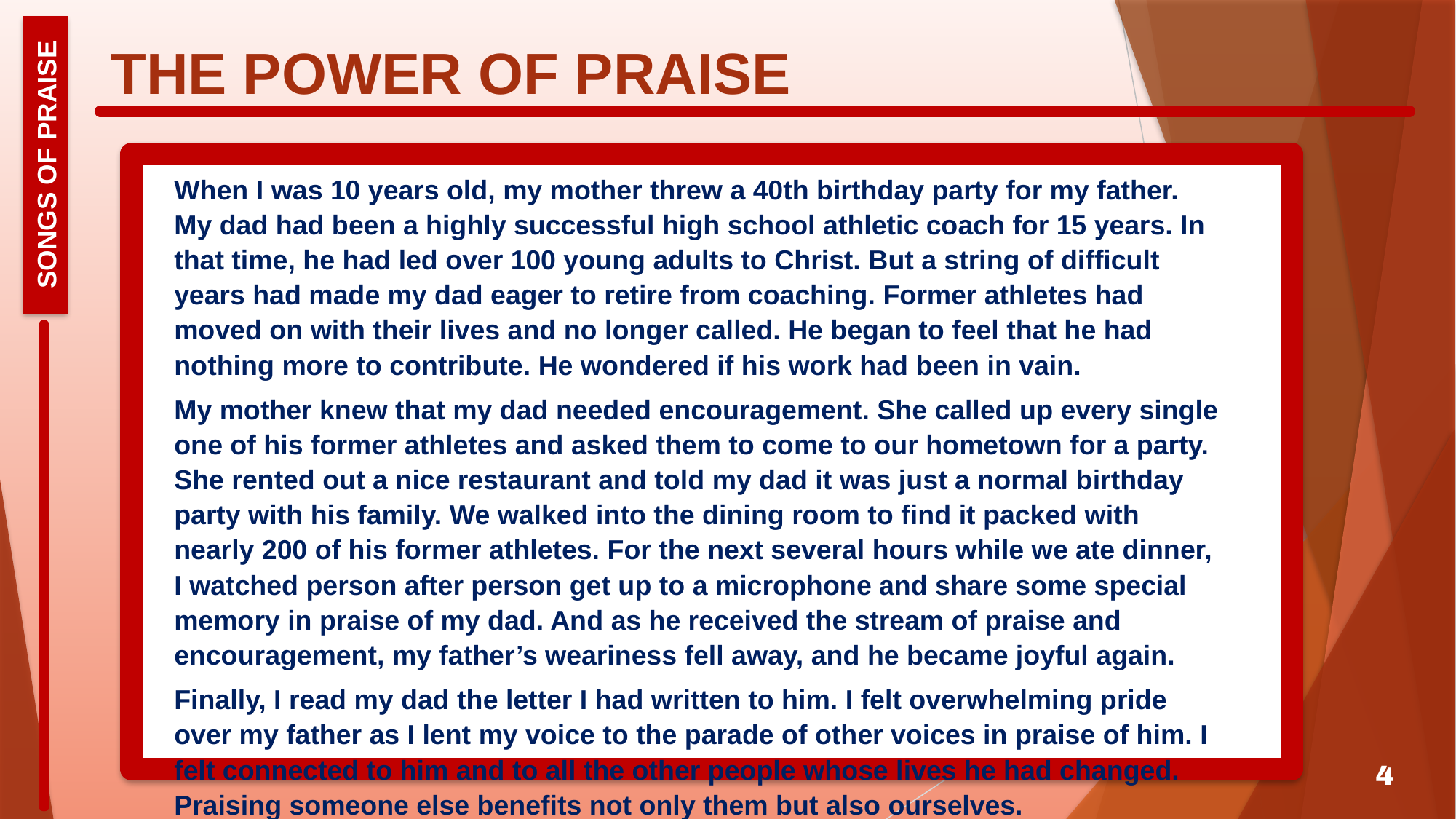

# The Power of Praise
Songs of Praise

When I was 10 years old, my mother threw a 40th birthday party for my father. My dad had been a highly successful high school athletic coach for 15 years. In that time, he had led over 100 young adults to Christ. But a string of difficult years had made my dad eager to retire from coaching. Former athletes had moved on with their lives and no longer called. He began to feel that he had nothing more to contribute. He wondered if his work had been in vain.

My mother knew that my dad needed encouragement. She called up every single one of his former athletes and asked them to come to our hometown for a party. She rented out a nice restaurant and told my dad it was just a normal birthday party with his family. We walked into the dining room to find it packed with nearly 200 of his former athletes. For the next several hours while we ate dinner, I watched person after person get up to a microphone and share some special memory in praise of my dad. And as he received the stream of praise and encouragement, my father’s weariness fell away, and he became joyful again.

Finally, I read my dad the letter I had written to him. I felt overwhelming pride over my father as I lent my voice to the parade of other voices in praise of him. I felt connected to him and to all the other people whose lives he had changed. Praising someone else benefits not only them but also ourselves.
4